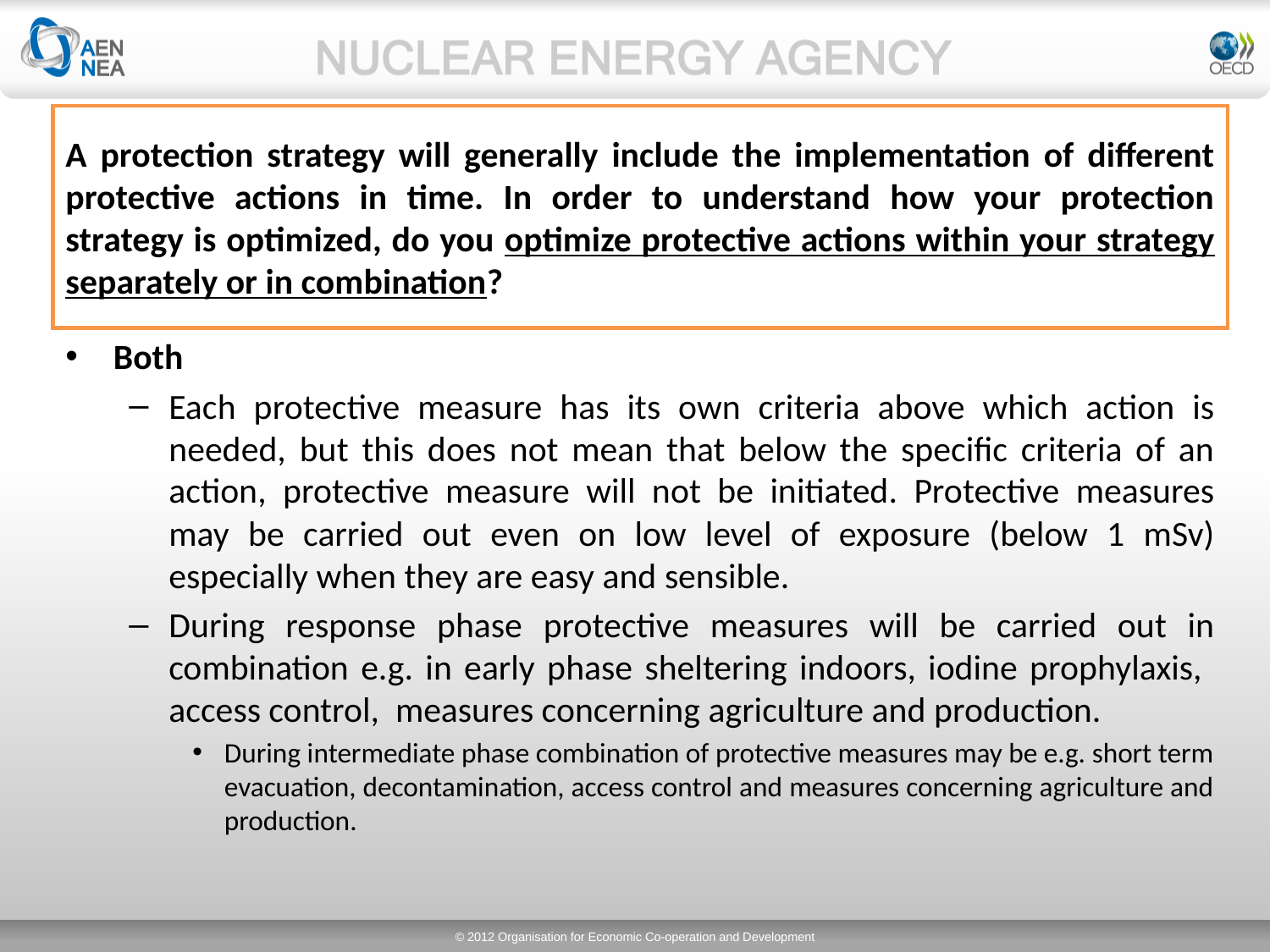

# A protection strategy will generally include the implementation of different protective actions in time. In order to understand how your protection strategy is optimized, do you optimize protective actions within your strategy separately or in combination?
Both
Each protective measure has its own criteria above which action is needed, but this does not mean that below the specific criteria of an action, protective measure will not be initiated. Protective measures may be carried out even on low level of exposure (below 1 mSv) especially when they are easy and sensible.
During response phase protective measures will be carried out in combination e.g. in early phase sheltering indoors, iodine prophylaxis,  access control,  measures concerning agriculture and production.
During intermediate phase combination of protective measures may be e.g. short term evacuation, decontamination, access control and measures concerning agriculture and production.